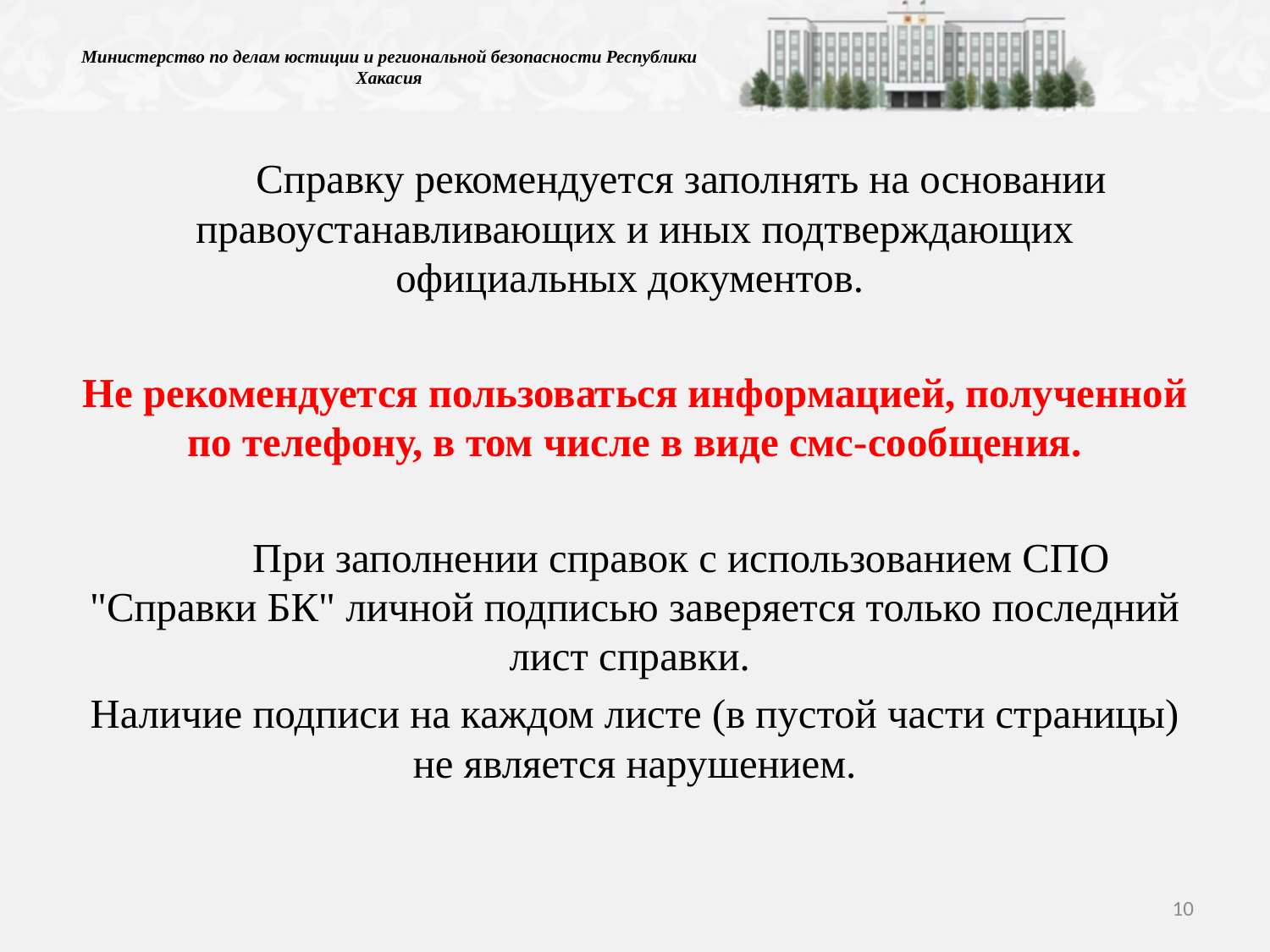

# Министерство по делам юстиции и региональной безопасности Республики Хакасия
	Справку рекомендуется заполнять на основании правоустанавливающих и иных подтверждающих официальных документов.

Не рекомендуется пользоваться информацией, полученной по телефону, в том числе в виде смс-сообщения.

	При заполнении справок с использованием СПО "Справки БК" личной подписью заверяется только последний лист справки.
Наличие подписи на каждом листе (в пустой части страницы) не является нарушением.

10